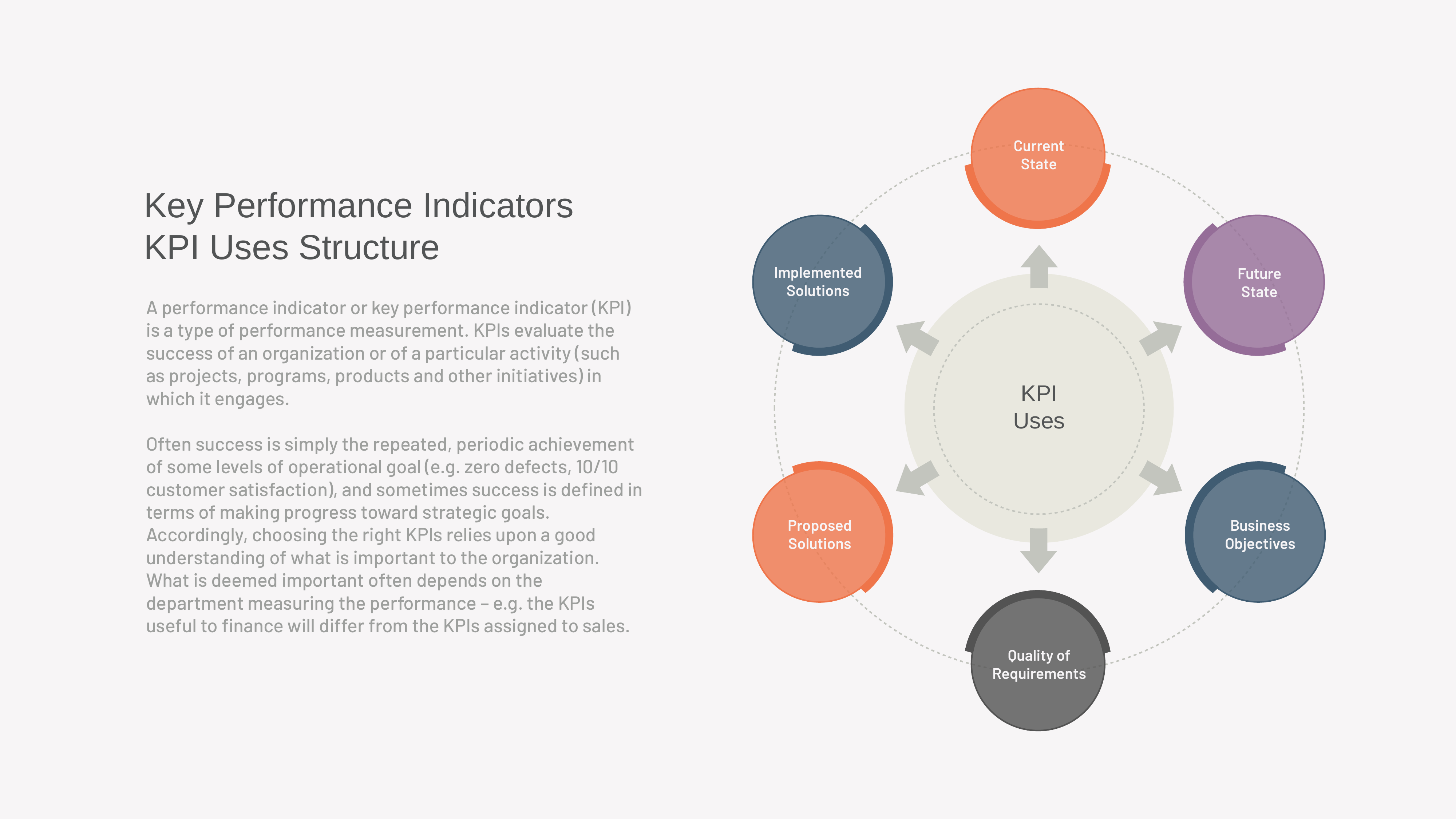

Current
State

Implemented
Solutions
Future
State

KPI
Uses

Proposed Solutions
Business Objectives

Quality of Requirements
Key Performance Indicators KPI Uses Structure
A performance indicator or key performance indicator (KPI) is a type of performance measurement. KPIs evaluate the success of an organization or of a particular activity (such as projects, programs, products and other initiatives) in which it engages.

Often success is simply the repeated, periodic achievement of some levels of operational goal (e.g. zero defects, 10/10 customer satisfaction), and sometimes success is defined in terms of making progress toward strategic goals. Accordingly, choosing the right KPIs relies upon a good understanding of what is important to the organization. What is deemed important often depends on the department measuring the performance – e.g. the KPIs useful to finance will differ from the KPIs assigned to sales.